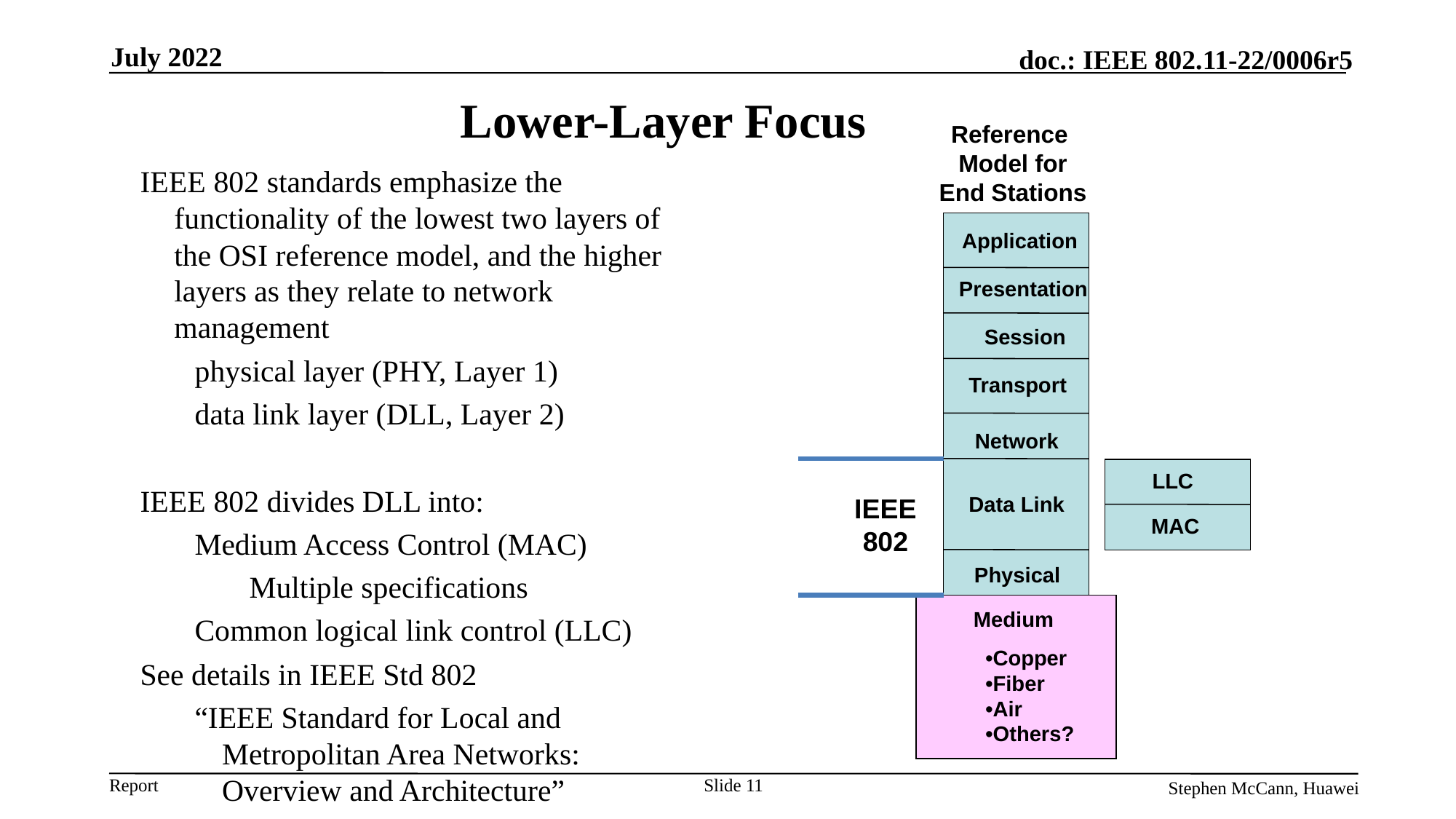

July 2022
# Lower-Layer Focus
Reference
Model for
End Stations
IEEE 802 standards emphasize the functionality of the lowest two layers of the OSI reference model, and the higher layers as they relate to network management
physical layer (PHY, Layer 1)
data link layer (DLL, Layer 2)

IEEE 802 divides DLL into:
Medium Access Control (MAC)
Multiple specifications
Common logical link control (LLC)
See details in IEEE Std 802
“IEEE Standard for Local and Metropolitan Area Networks: Overview and Architecture”

Application

Presentation

Session

Transport

Network

LLC

MAC
Data Link
IEEE
802

Physical

Medium
•Copper
•Fiber
•Air
•Others?
Slide 11
Stephen McCann, Huawei